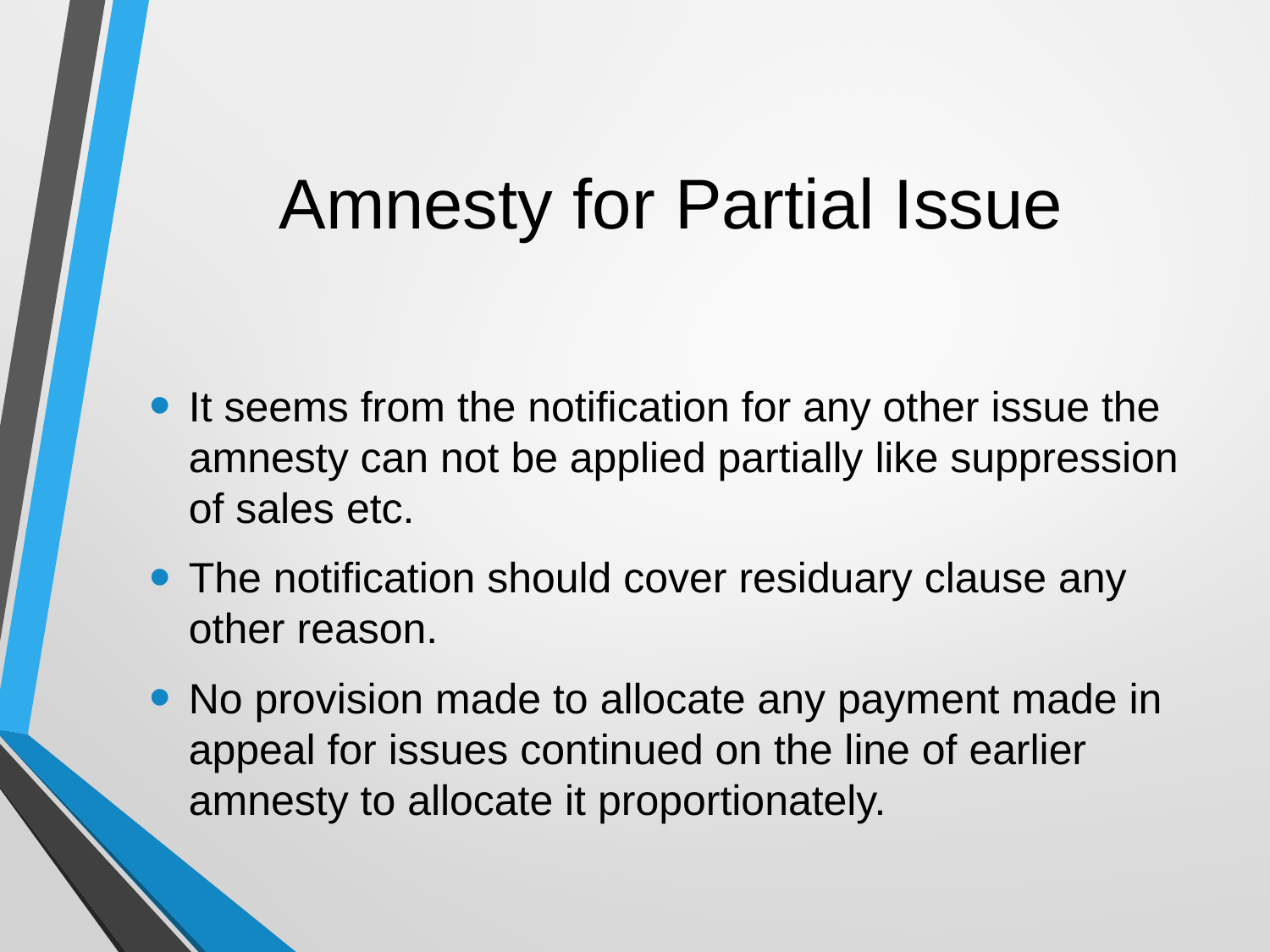

# Amnesty for Partial Issue
It seems from the notification for any other issue the amnesty can not be applied partially like suppression of sales etc.
The notification should cover residuary clause any other reason.
No provision made to allocate any payment made in appeal for issues continued on the line of earlier amnesty to allocate it proportionately.